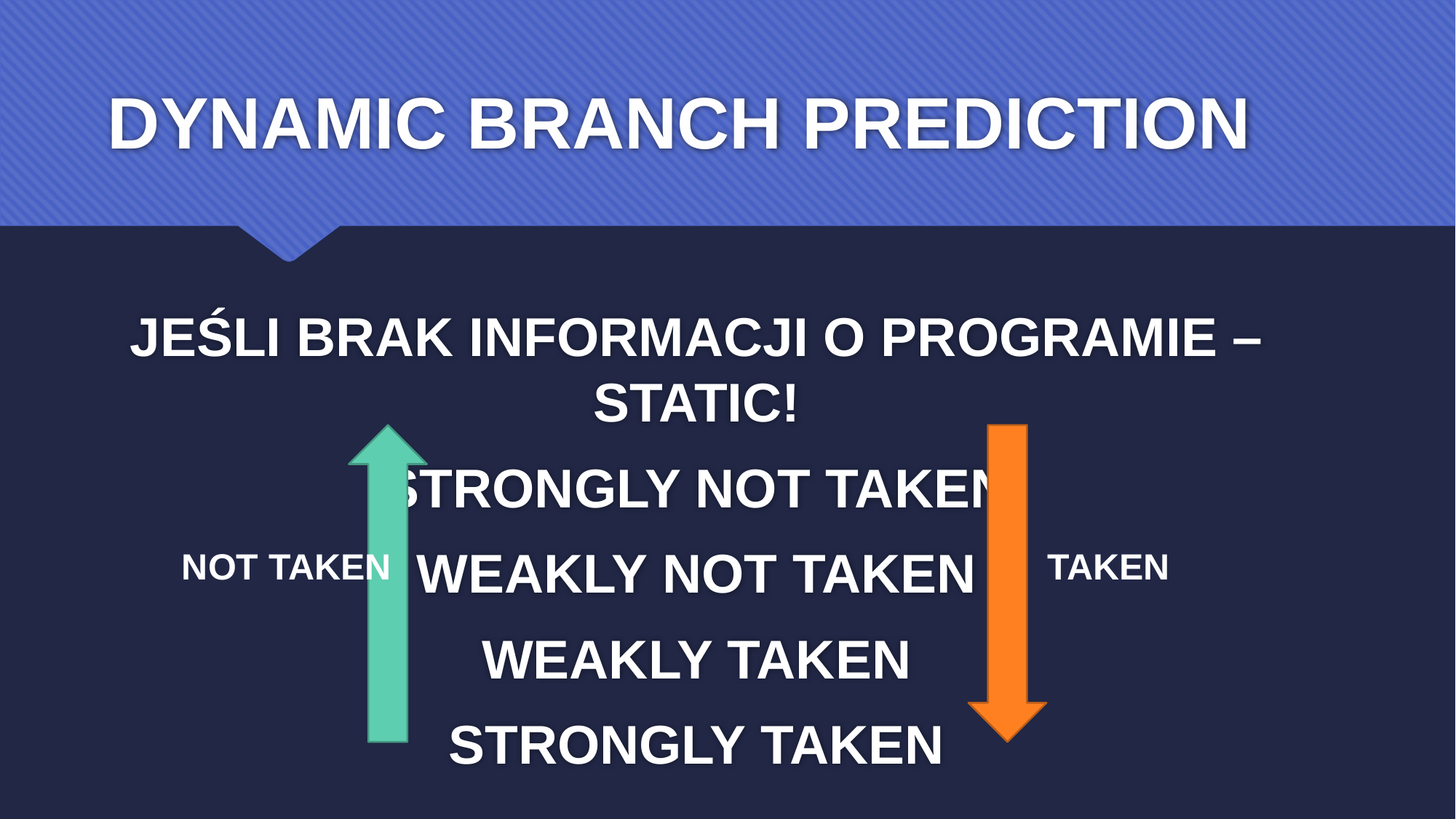

# DYNAMIC BRANCH PREDICTION
JEŚLI BRAK INFORMACJI O PROGRAMIE – STATIC!
STRONGLY NOT TAKEN
WEAKLY NOT TAKEN
WEAKLY TAKEN
STRONGLY TAKEN

NOT TAKEN
TAKEN